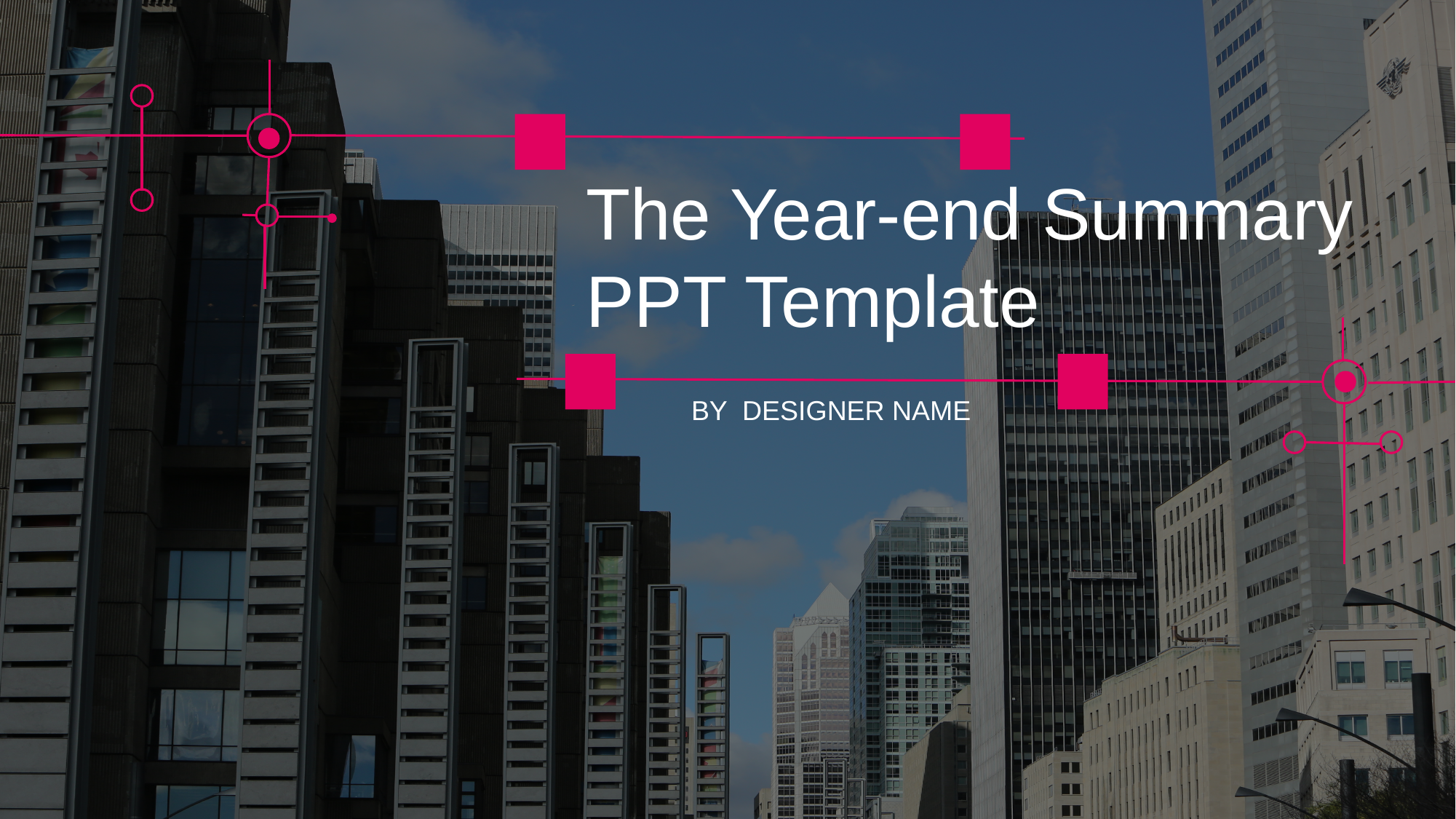

The Year-end Summary PPT Template

BY  DESIGNER NAME